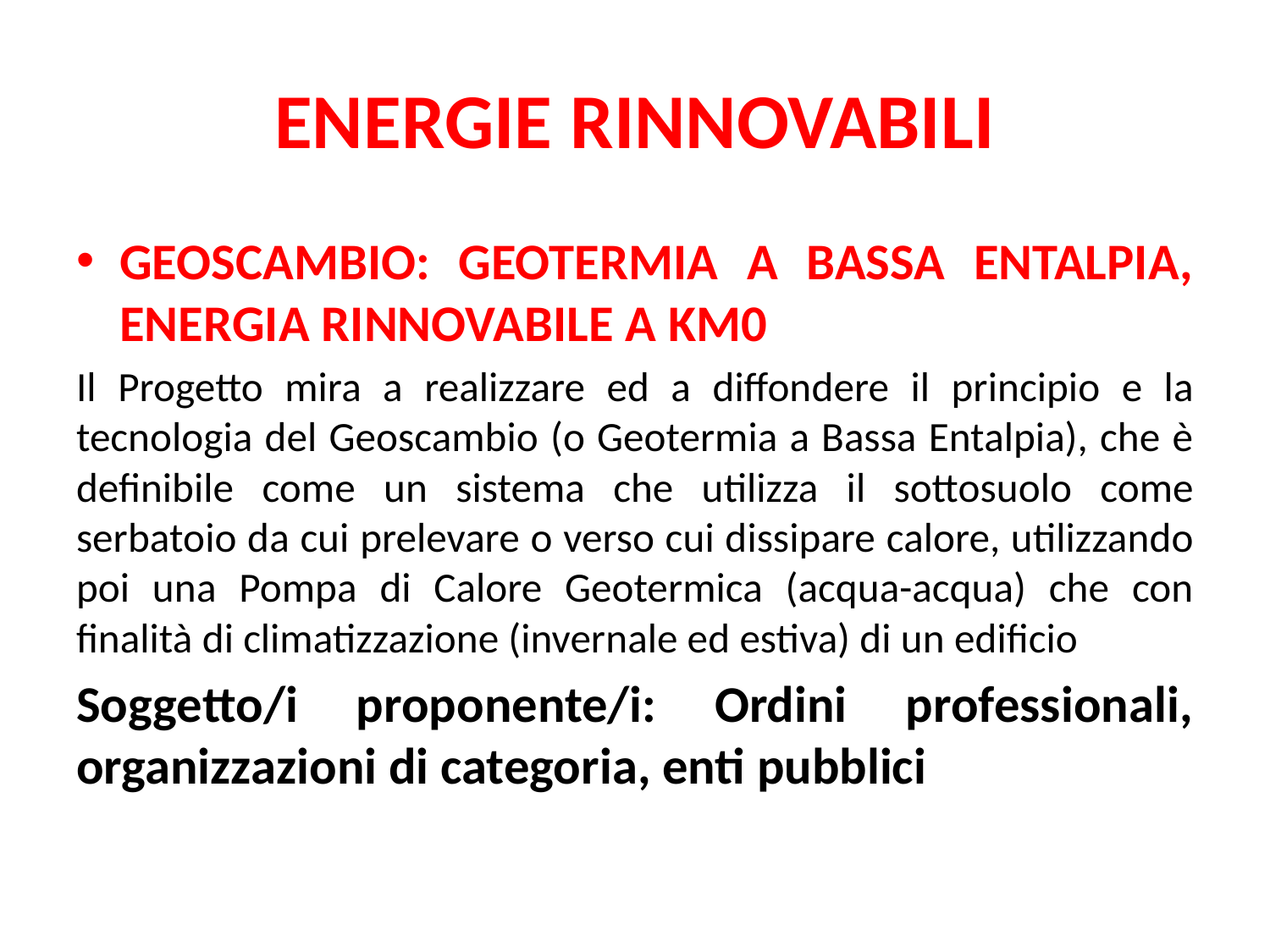

# ENERGIE RINNOVABILI
GEOSCAMBIO: GEOTERMIA A BASSA ENTALPIA, ENERGIA RINNOVABILE A KM0
Il Progetto mira a realizzare ed a diffondere il principio e la tecnologia del Geoscambio (o Geotermia a Bassa Entalpia), che è definibile come un sistema che utilizza il sottosuolo come serbatoio da cui prelevare o verso cui dissipare calore, utilizzando poi una Pompa di Calore Geotermica (acqua-acqua) che con finalità di climatizzazione (invernale ed estiva) di un edificio
Soggetto/i proponente/i: Ordini professionali, organizzazioni di categoria, enti pubblici